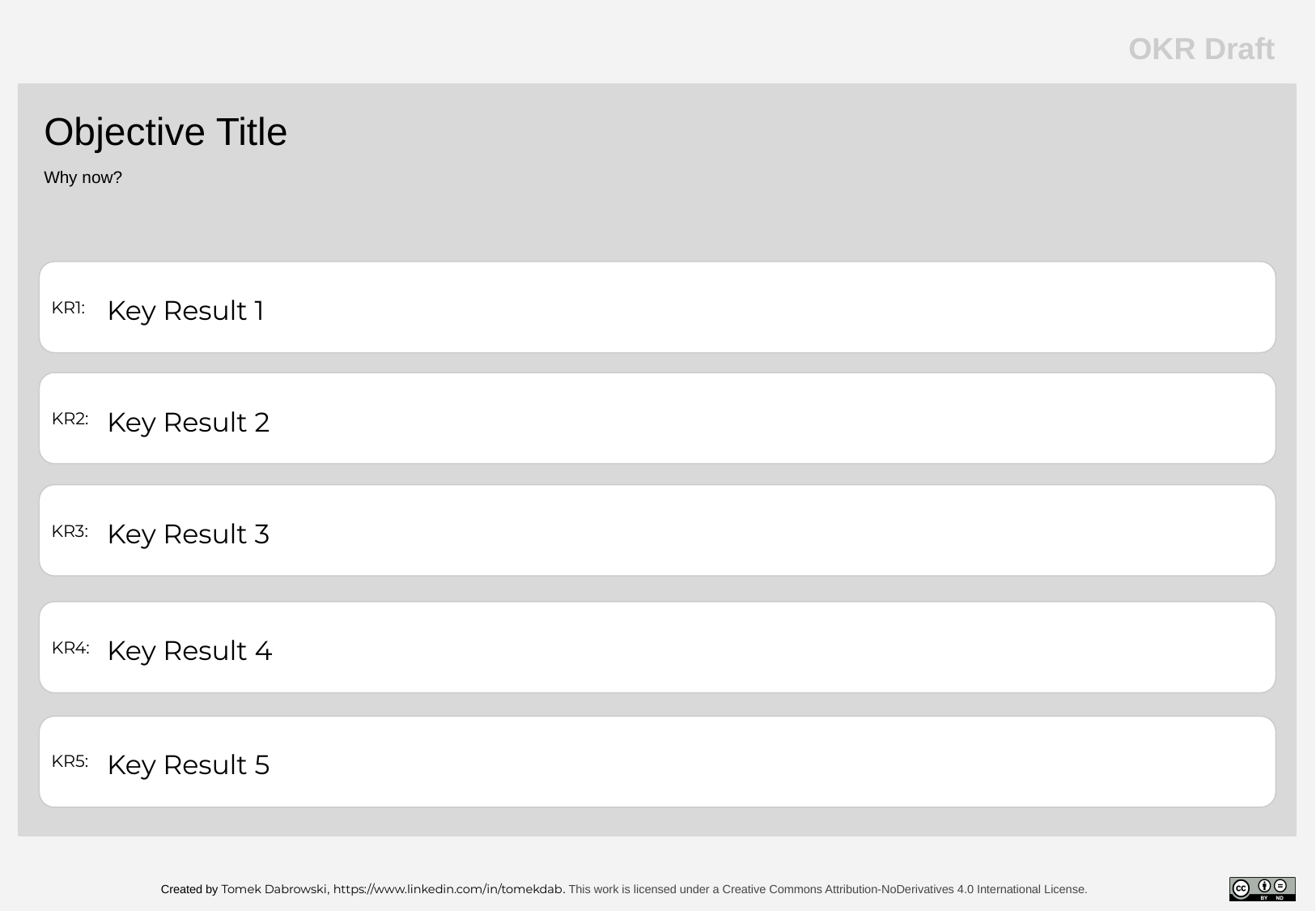

# Objective Title

Key Result 1
Key Result 2
Key Result 3
Key Result 4
Key Result 5